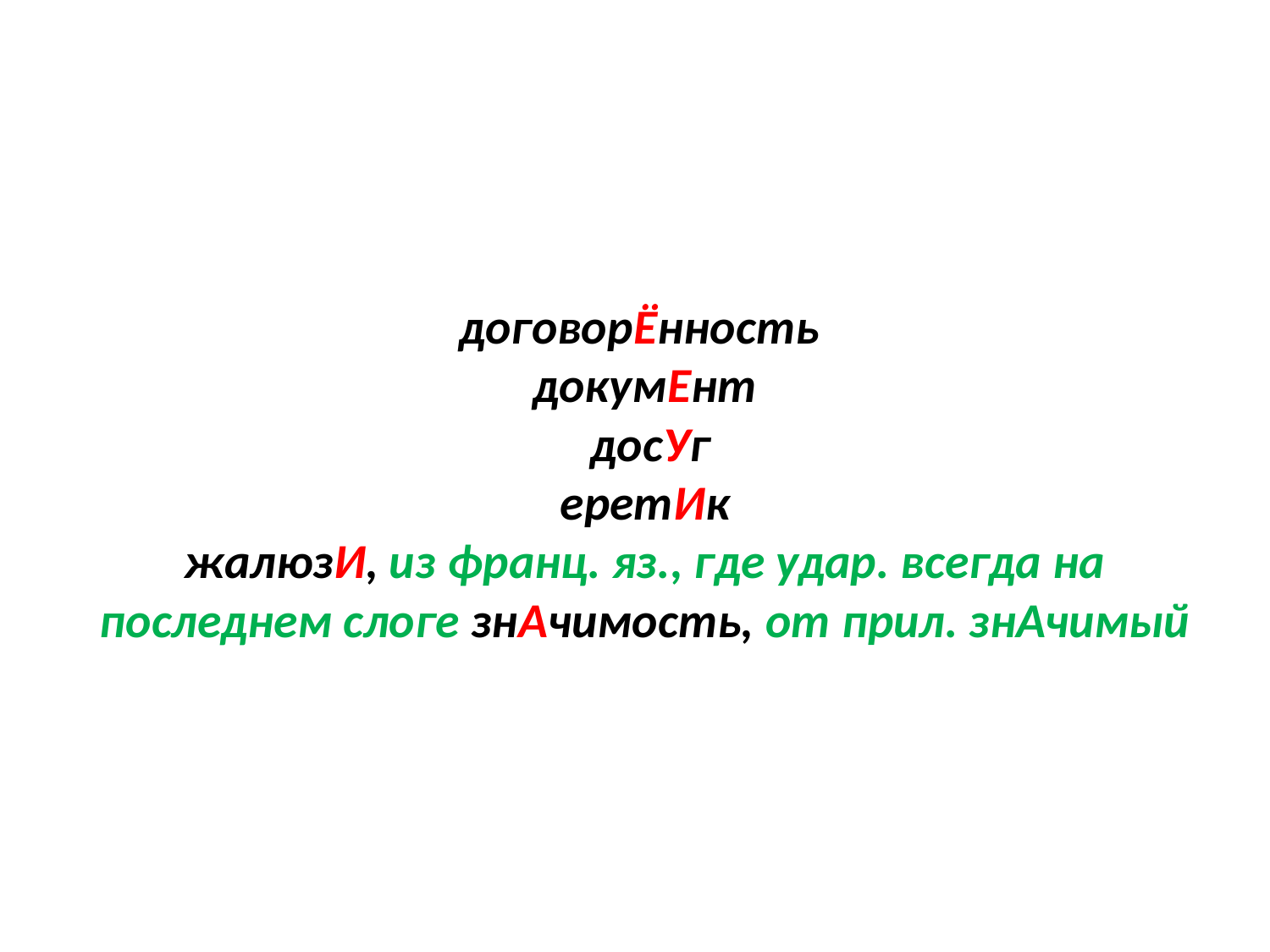

# договорЁнность докумЕнт досУг еретИк жалюзИ, из франц. яз., где удар. всегда на последнем слоге знАчимость, от прил. знАчимый